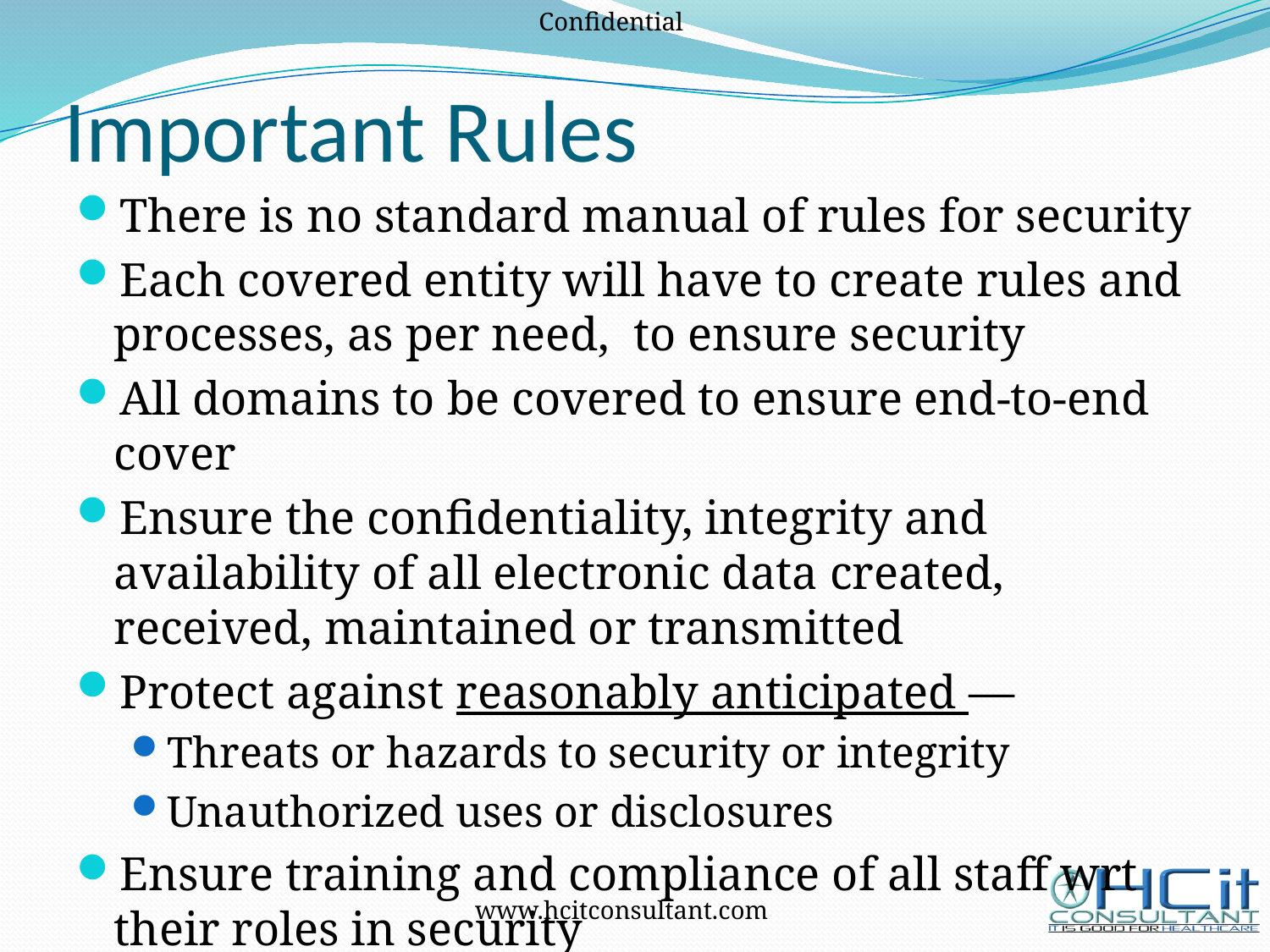

# Important Rules
There is no standard manual of rules for security
Each covered entity will have to create rules and processes, as per need,  to ensure security
All domains to be covered to ensure end-to-end cover
Ensure the confidentiality, integrity and availability of all electronic data created, received, maintained or transmitted
Protect against reasonably anticipated —
Threats or hazards to security or integrity
Unauthorized uses or disclosures
Ensure training and compliance of all staff wrt their roles in security

16